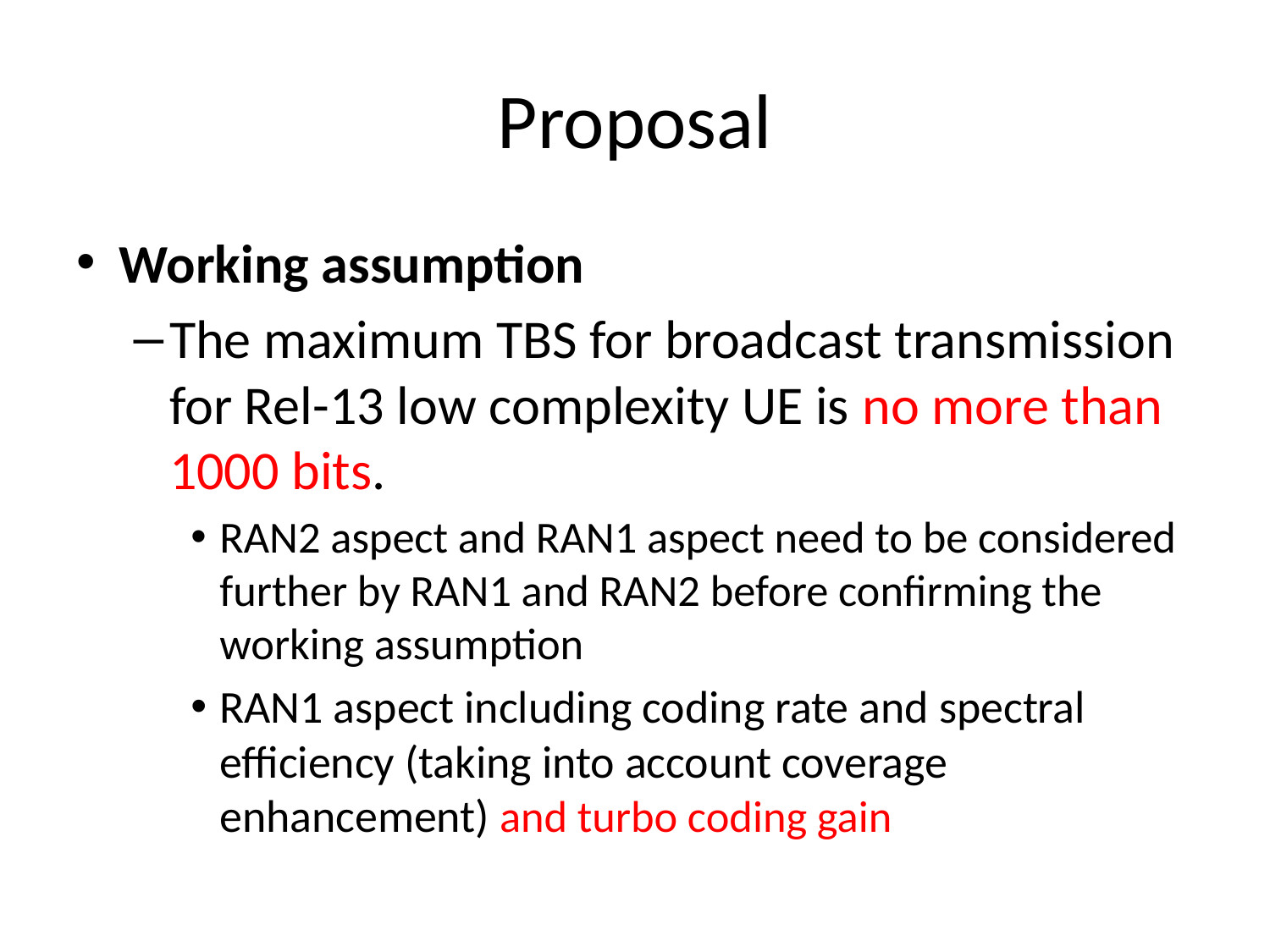

# Proposal
Working assumption
The maximum TBS for broadcast transmission for Rel-13 low complexity UE is no more than 1000 bits.
RAN2 aspect and RAN1 aspect need to be considered further by RAN1 and RAN2 before confirming the working assumption
RAN1 aspect including coding rate and spectral efficiency (taking into account coverage enhancement) and turbo coding gain